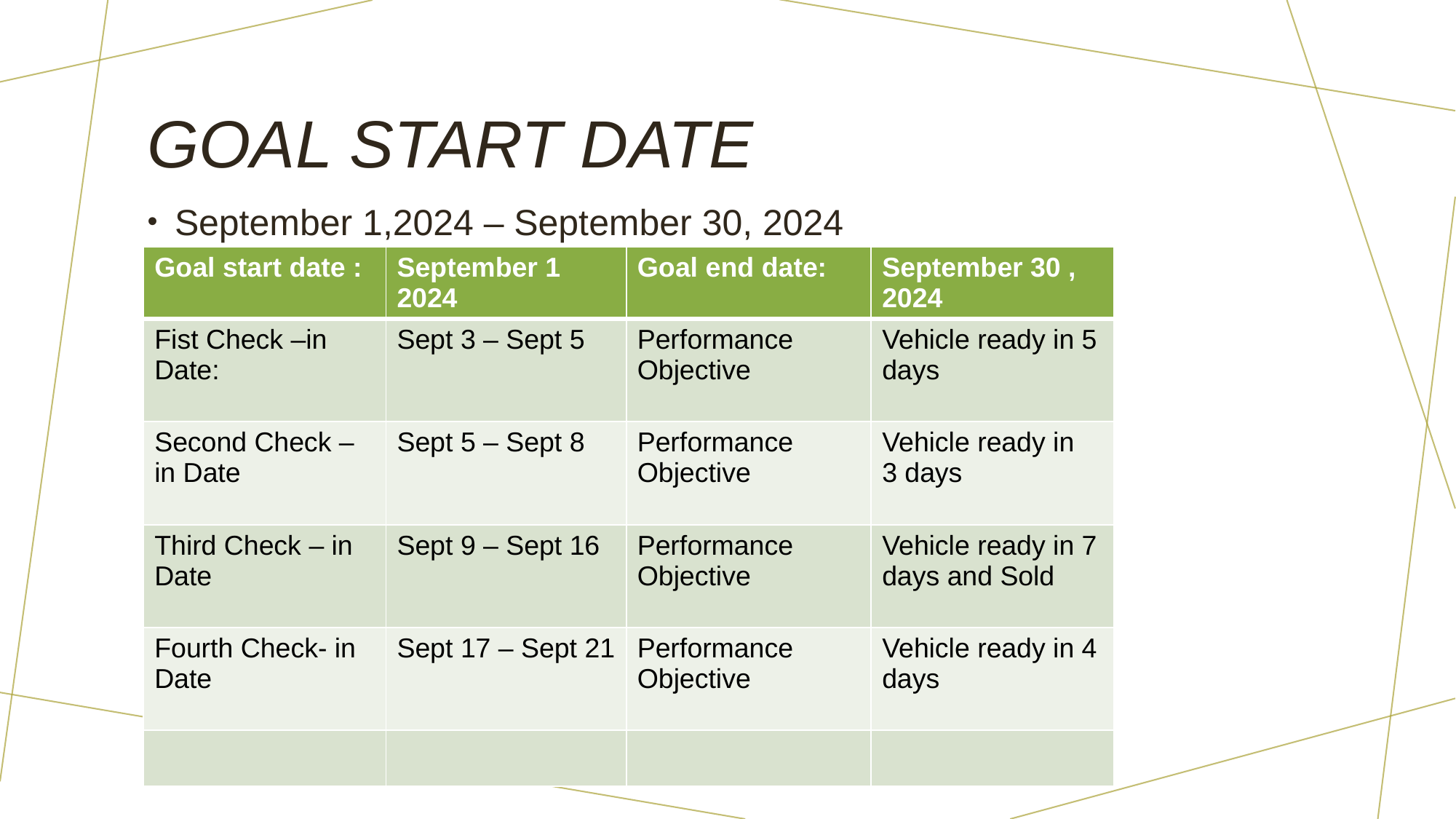

# GOAL START DATE
September 1,2024 – September 30, 2024

| Goal start date : | September 1 2024 | Goal end date: | September 30 , 2024 |
| --- | --- | --- | --- |
| Fist Check –in Date: | Sept 3 – Sept 5 | Performance Objective | Vehicle ready in 5 days |
| Second Check – in Date | Sept 5 – Sept 8 | Performance Objective | Vehicle ready in 3 days |
| Third Check – in Date | Sept 9 – Sept 16 | Performance Objective | Vehicle ready in 7 days and Sold |
| Fourth Check- in Date | Sept 17 – Sept 21 | Performance Objective | Vehicle ready in 4 days |
|  |  |  |  |